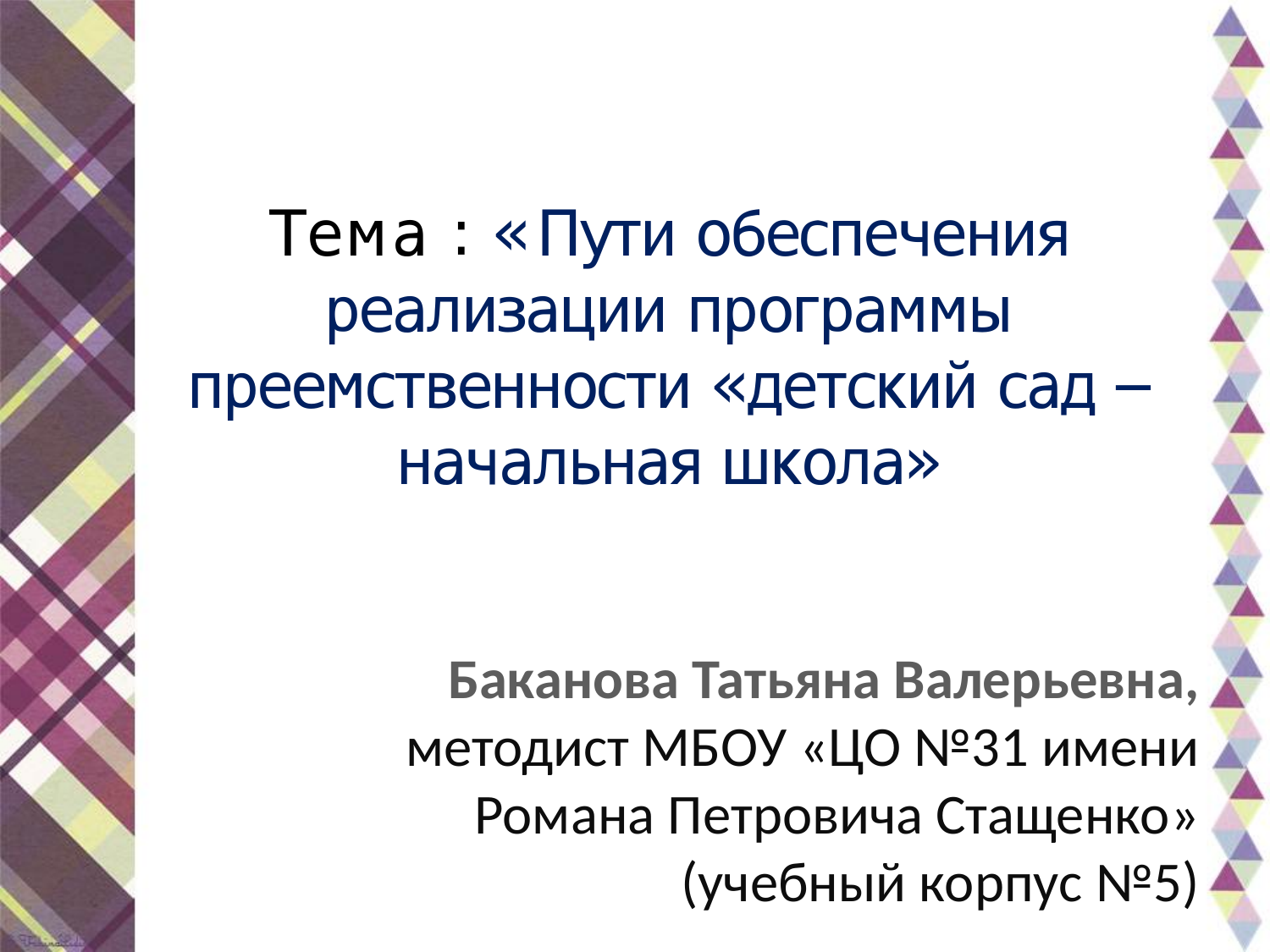

Тема : «Пути обеспечения реализации программы преемственности «детский сад –начальная школа»
Баканова Татьяна Валерьевна,
методист МБОУ «ЦО №31 имени Романа Петровича Стащенко» (учебный корпус №5)